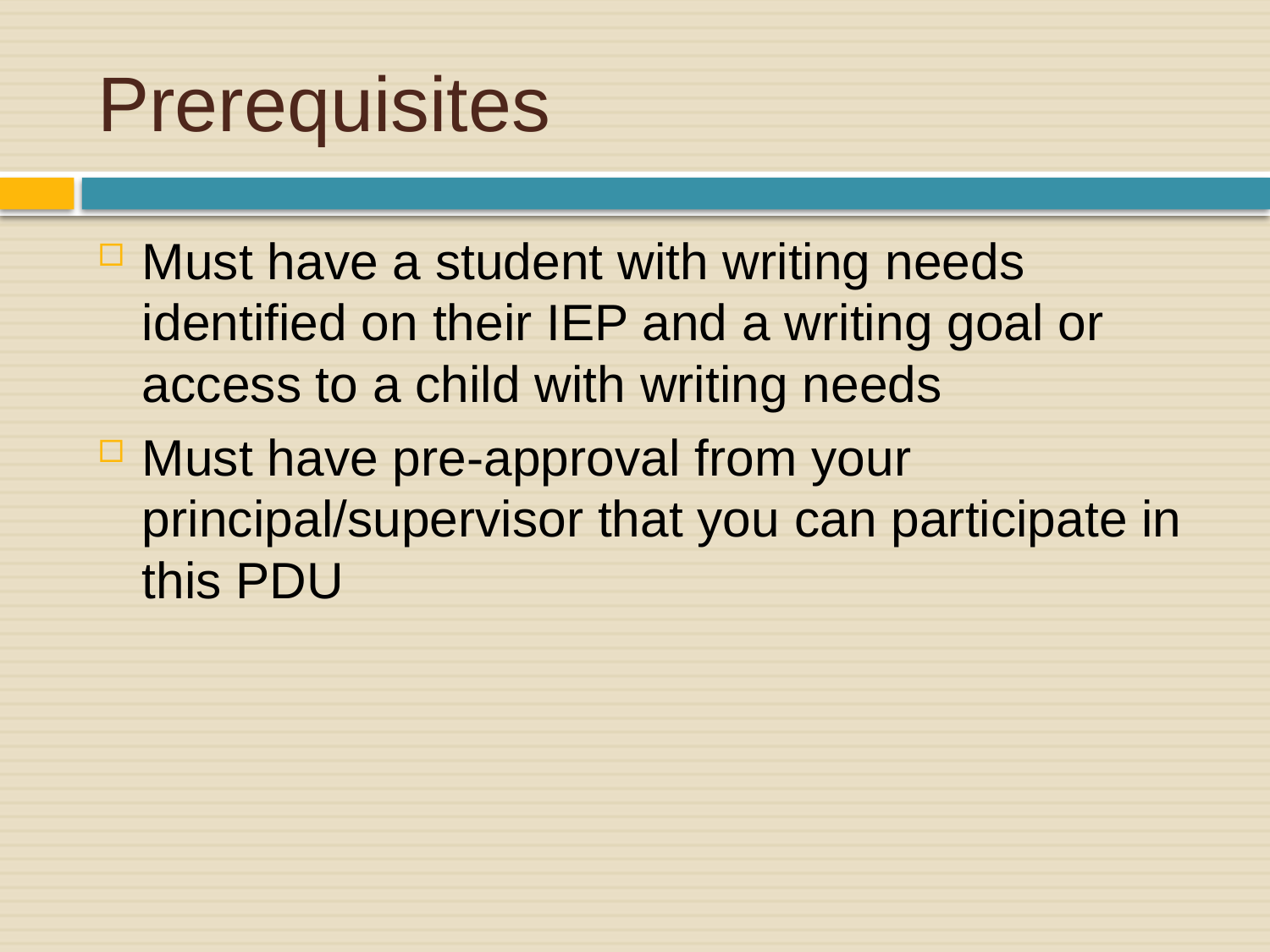

# Prerequisites
Must have a student with writing needs identified on their IEP and a writing goal or access to a child with writing needs
Must have pre-approval from your principal/supervisor that you can participate in this PDU